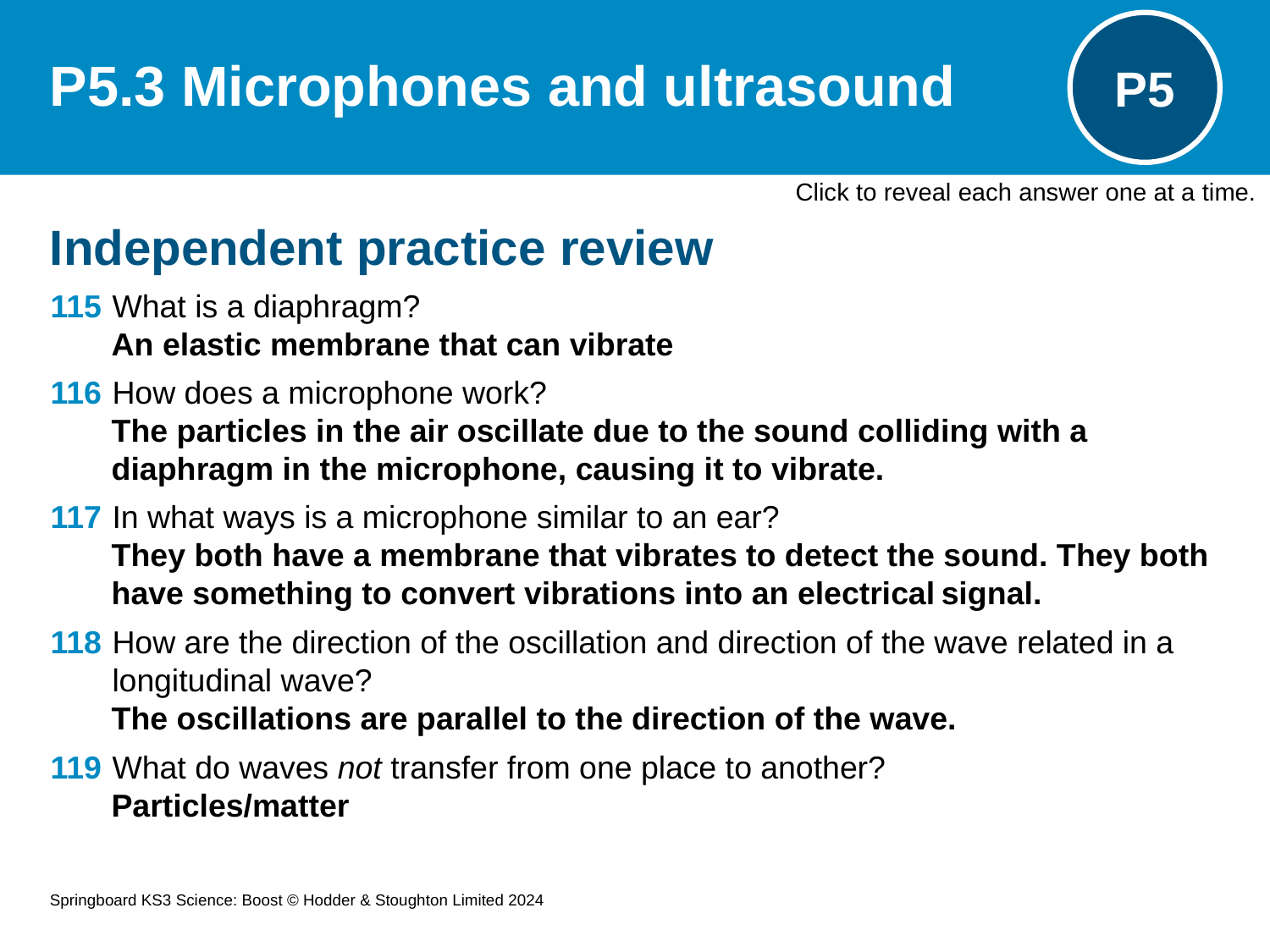

# P5.3 Microphones and ultrasound
P5
Click to reveal each answer one at a time.
Independent practice review
115	What is a diaphragm?
An elastic membrane that can vibrate
116	How does a microphone work?
The particles in the air oscillate due to the sound colliding with a diaphragm in the microphone, causing it to vibrate.
117	In what ways is a microphone similar to an ear?
They both have a membrane that vibrates to detect the sound. They both have something to convert vibrations into an electrical signal.
118	How are the direction of the oscillation and direction of the wave related in a longitudinal wave?
The oscillations are parallel to the direction of the wave.
119	What do waves not transfer from one place to another?
Particles/matter

Springboard KS3 Science: Boost © Hodder & Stoughton Limited 2024